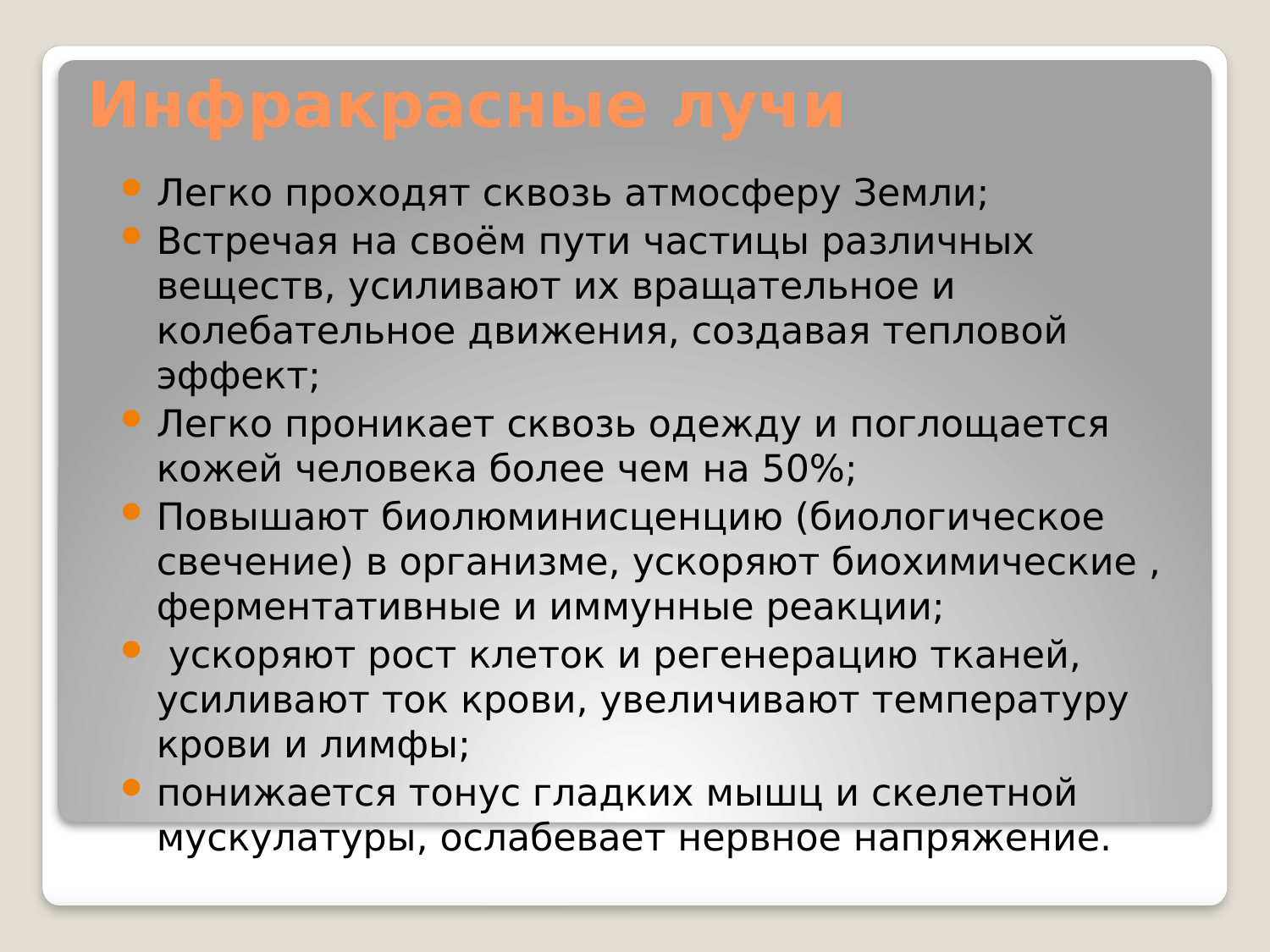

# Инфракрасные лучи
Легко проходят сквозь атмосферу Земли;
Встречая на своём пути частицы различных веществ, усиливают их вращательное и колебательное движения, создавая тепловой эффект;
Легко проникает сквозь одежду и поглощается кожей человека более чем на 50%;
Повышают биолюминисценцию (биологическое свечение) в организме, ускоряют биохимические , ферментативные и иммунные реакции;
 ускоряют рост клеток и регенерацию тканей, усиливают ток крови, увеличивают температуру крови и лимфы;
понижается тонус гладких мышц и скелетной мускулатуры, ослабевает нервное напряжение.